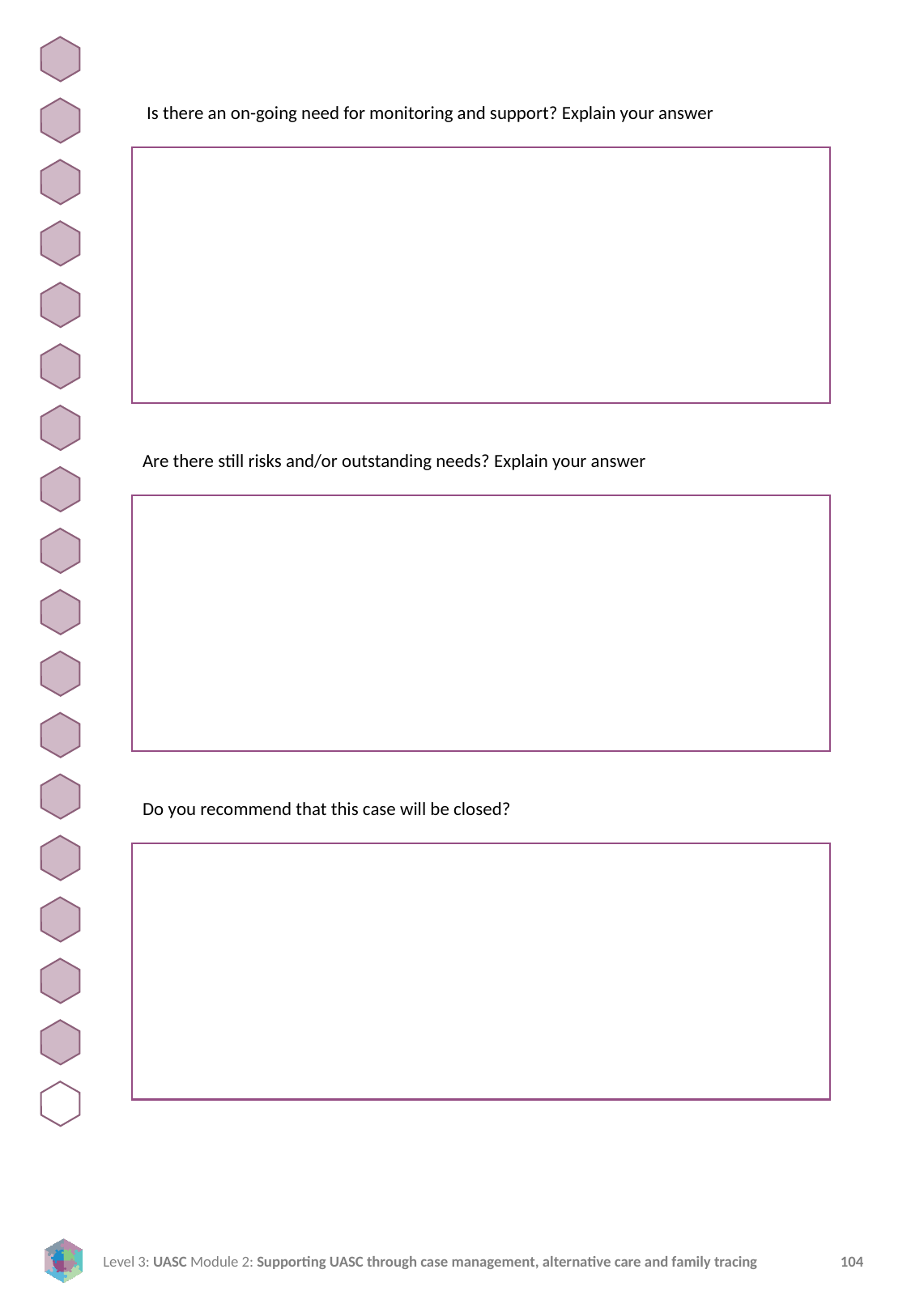

Is there an on-going need for monitoring and support? Explain your answer

Are there still risks and/or outstanding needs? Explain your answer

Do you recommend that this case will be closed?